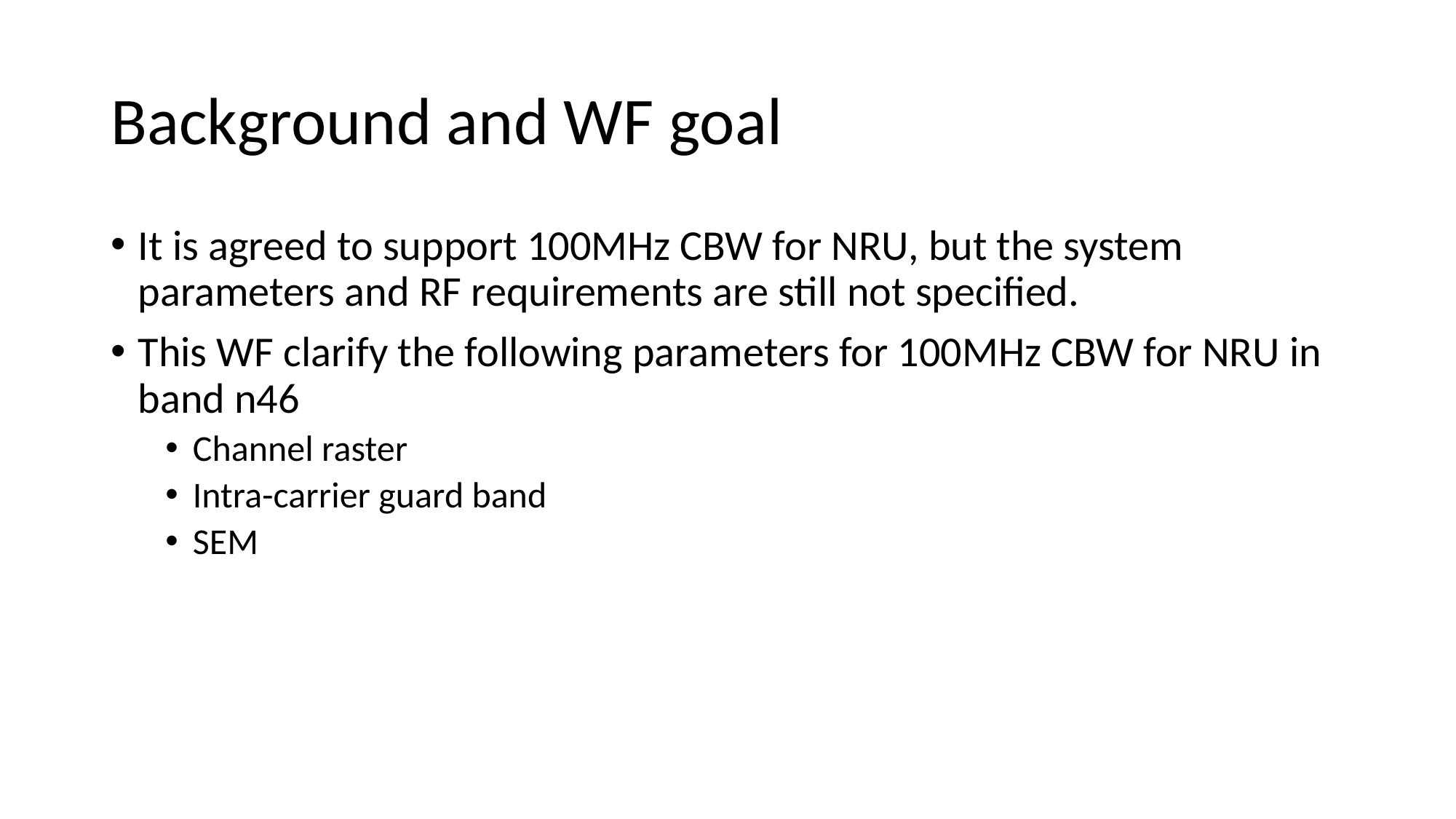

# Background and WF goal
It is agreed to support 100MHz CBW for NRU, but the system parameters and RF requirements are still not specified.
This WF clarify the following parameters for 100MHz CBW for NRU in band n46
Channel raster
Intra-carrier guard band
SEM